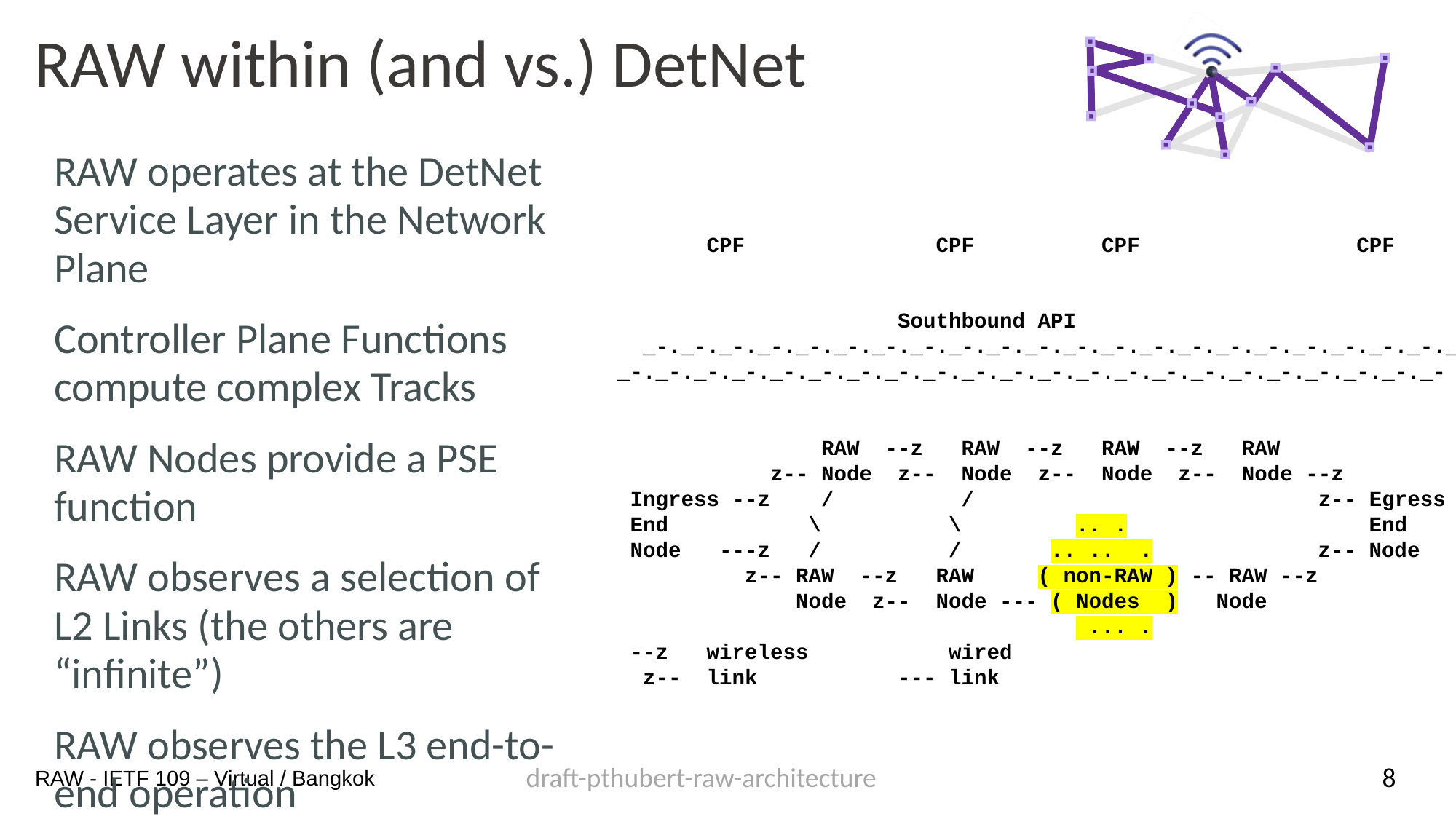

# RAW within (and vs.) DetNet

RAW operates at the DetNet Service Layer in the Network Plane
Controller Plane Functions compute complex Tracks
RAW Nodes provide a PSE function
RAW observes a selection of L2 Links (the others are “infinite”)
RAW observes the L3 end-to-end operation

        CPF               CPF          CPF                 CPF

                       Southbound API
   _-._-._-._-._-._-._-._-._-._-._-._-._-._-._-._-._-._-._-._-._-._-
 _-._-._-._-._-._-._-._-._-._-._-._-._-._-._-._-._-._-._-._-._-._-

                 RAW  --z   RAW  --z   RAW  --z   RAW
             z-- Node  z--  Node  z--  Node  z--  Node --z
  Ingress --z    /          /                           z-- Egress
  End           \          \         .. .                   End
  Node   ---z   /          /       .. ..  .             z-- Node
           z-- RAW  --z   RAW     ( non-RAW ) -- RAW --z
               Node  z--  Node --- ( Nodes  )   Node
                                      ... .
  --z   wireless           wired
   z--  link           --- link
8
draft-pthubert-raw-architecture